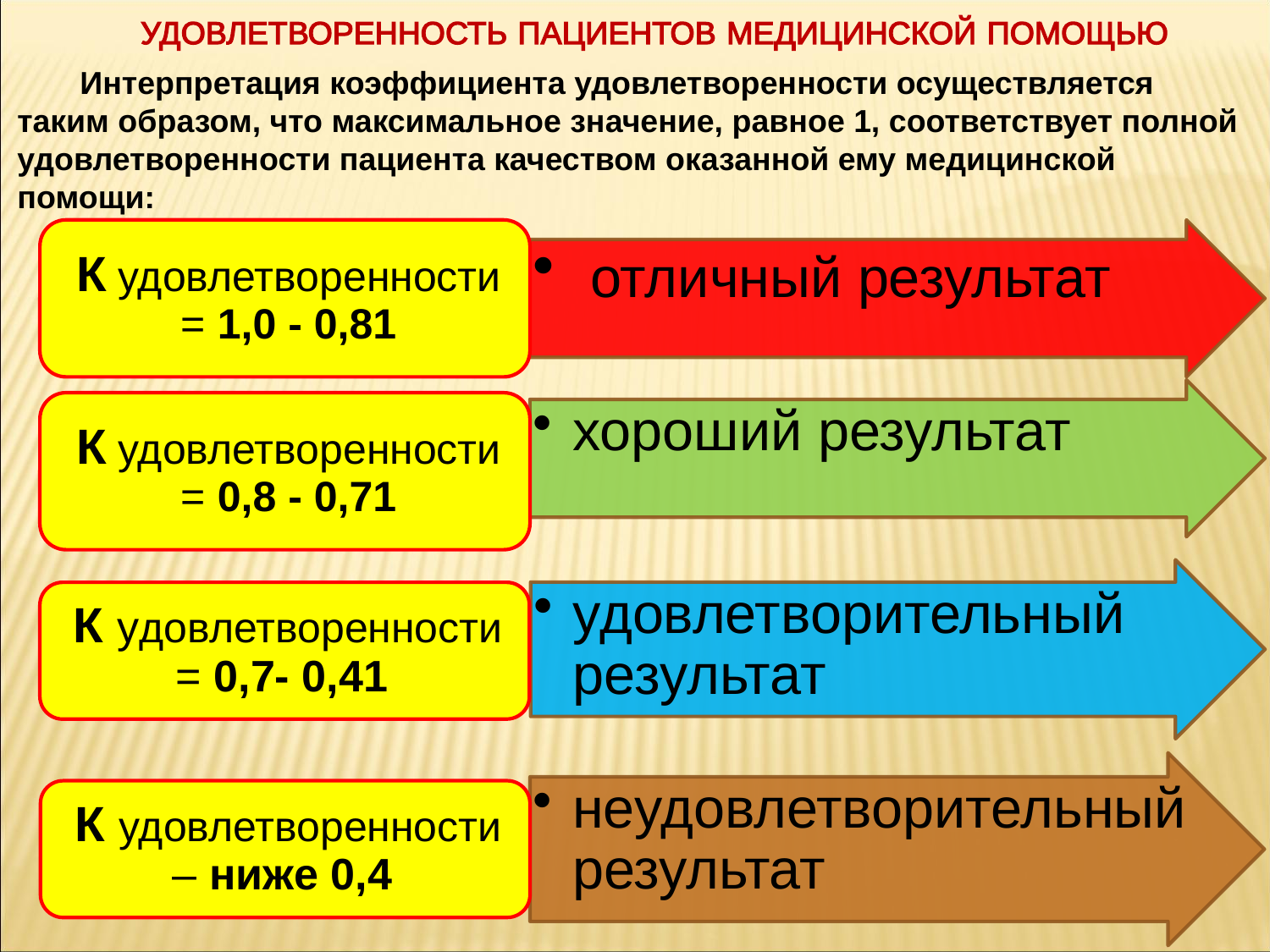

УДОВЛЕТВОРЕННОСТЬ ПАЦИЕНТОВ МЕДИЦИНСКОЙ ПОМОЩЬЮ
Интерпретация коэффициента удовлетворенности осуществляется таким образом, что максимальное значение, равное 1, соответствует полной удовлетворенности пациента качеством оказанной ему медицинской помощи:
 отличный результат
К удовлетворенности = 1,0 - 0,81
хороший результат
К удовлетворенности = 0,8 - 0,71
удовлетворительный   результат
К удовлетворенности = 0,7- 0,41
неудовлетворительный результат
К удовлетворенности – ниже 0,4